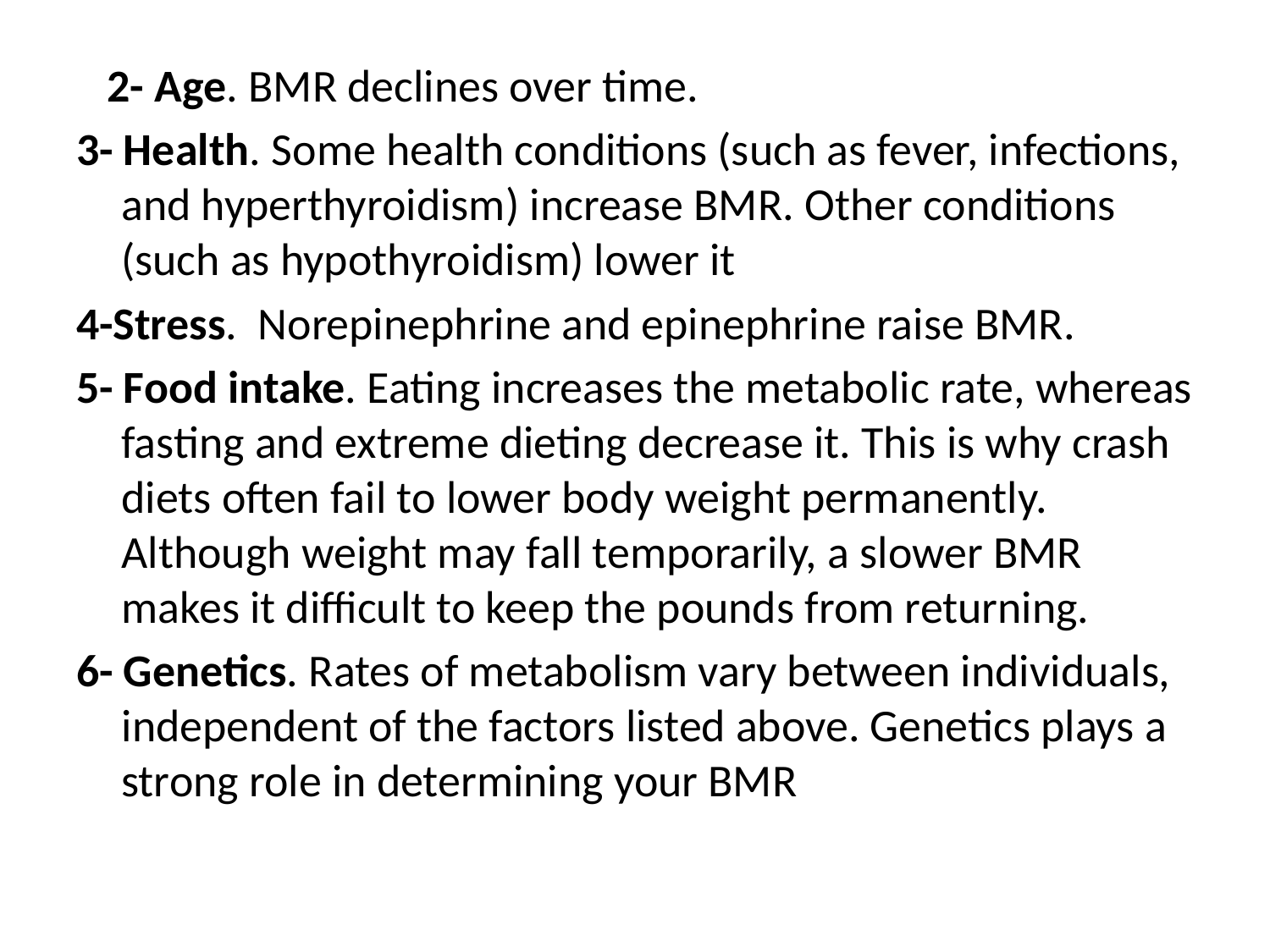

#
   2- Age. BMR declines over time.
3- Health. Some health conditions (such as fever, infections, and hyperthyroidism) increase BMR. Other conditions (such as hypothyroidism) lower it
4-Stress.  Norepinephrine and epinephrine raise BMR.
5- Food intake. Eating increases the metabolic rate, whereas fasting and extreme dieting decrease it. This is why crash diets often fail to lower body weight permanently. Although weight may fall temporarily, a slower BMR makes it difficult to keep the pounds from returning.
6- Genetics. Rates of metabolism vary between individuals, independent of the factors listed above. Genetics plays a strong role in determining your BMR